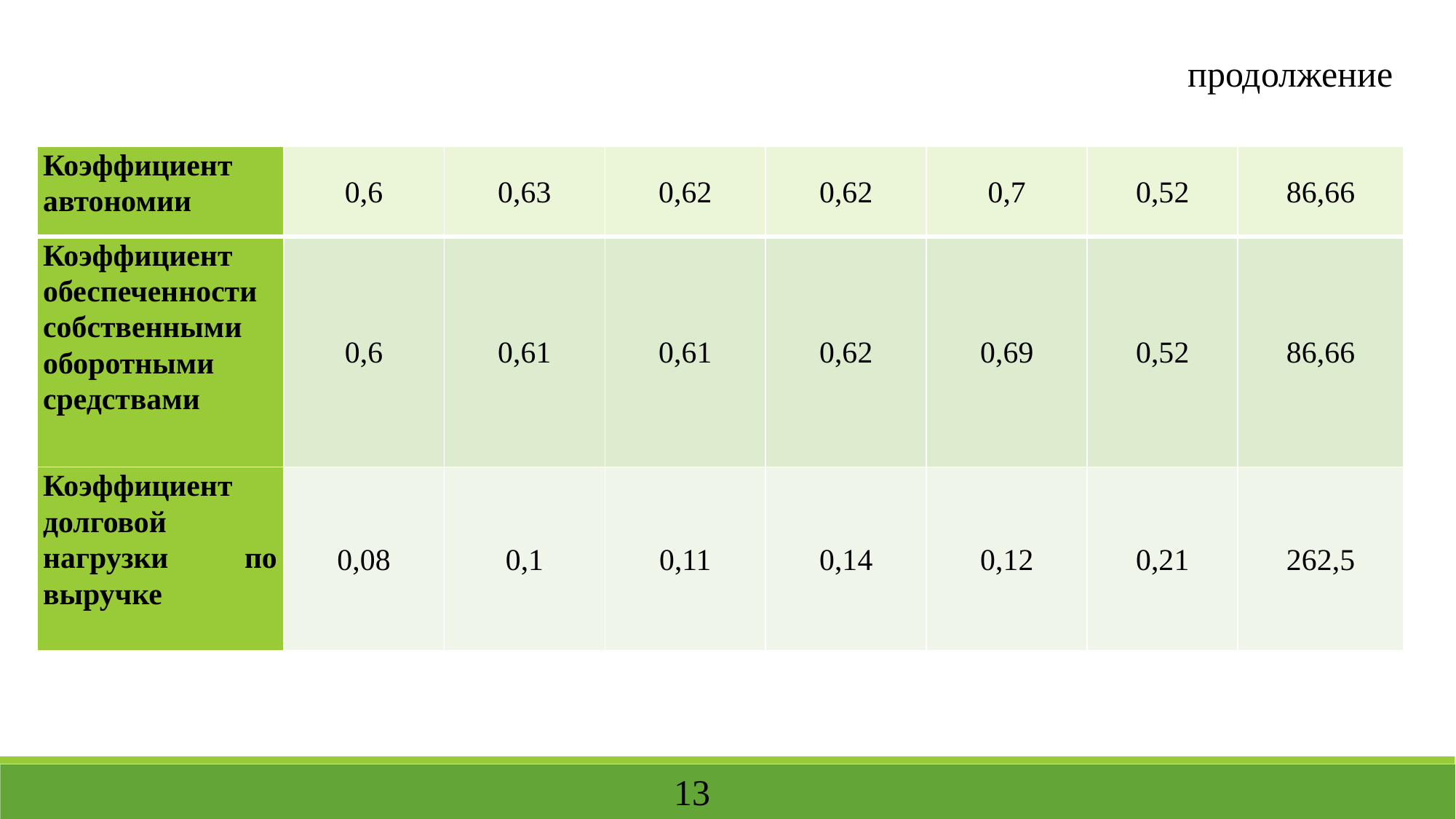

продолжение
| Коэффициент автономии | 0,6 | 0,63 | 0,62 | 0,62 | 0,7 | 0,52 | 86,66 |
| --- | --- | --- | --- | --- | --- | --- | --- |
| Коэффициент обеспеченности собственными оборотными средствами | 0,6 | 0,61 | 0,61 | 0,62 | 0,69 | 0,52 | 86,66 |
| Коэффициент долговой нагрузки по выручке | 0,08 | 0,1 | 0,11 | 0,14 | 0,12 | 0,21 | 262,5 |
13